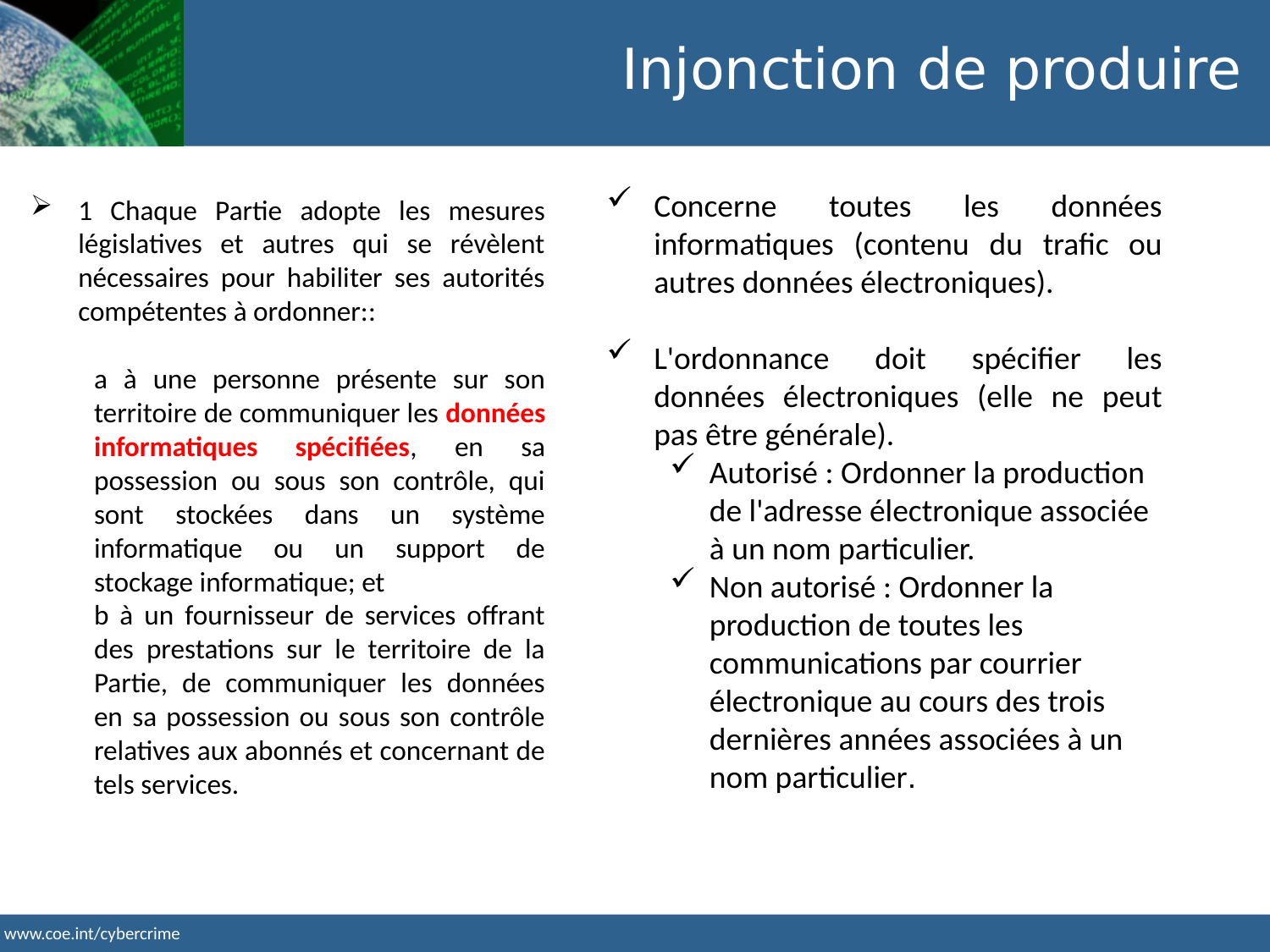

Injonction de produire
Concerne toutes les données informatiques (contenu du trafic ou autres données électroniques).

L'ordonnance doit spécifier les données électroniques (elle ne peut pas être générale).
Autorisé : Ordonner la production de l'adresse électronique associée à un nom particulier.
Non autorisé : Ordonner la production de toutes les communications par courrier électronique au cours des trois dernières années associées à un nom particulier.
1 Chaque Partie adopte les mesures législatives et autres qui se révèlent nécessaires pour habiliter ses autorités compétentes à ordonner::

a à une personne présente sur son territoire de communiquer les données informatiques spécifiées, en sa possession ou sous son contrôle, qui sont stockées dans un système informatique ou un support de stockage informatique; et
b à un fournisseur de services offrant des prestations sur le territoire de la Partie, de communiquer les données en sa possession ou sous son contrôle relatives aux abonnés et concernant de tels services.